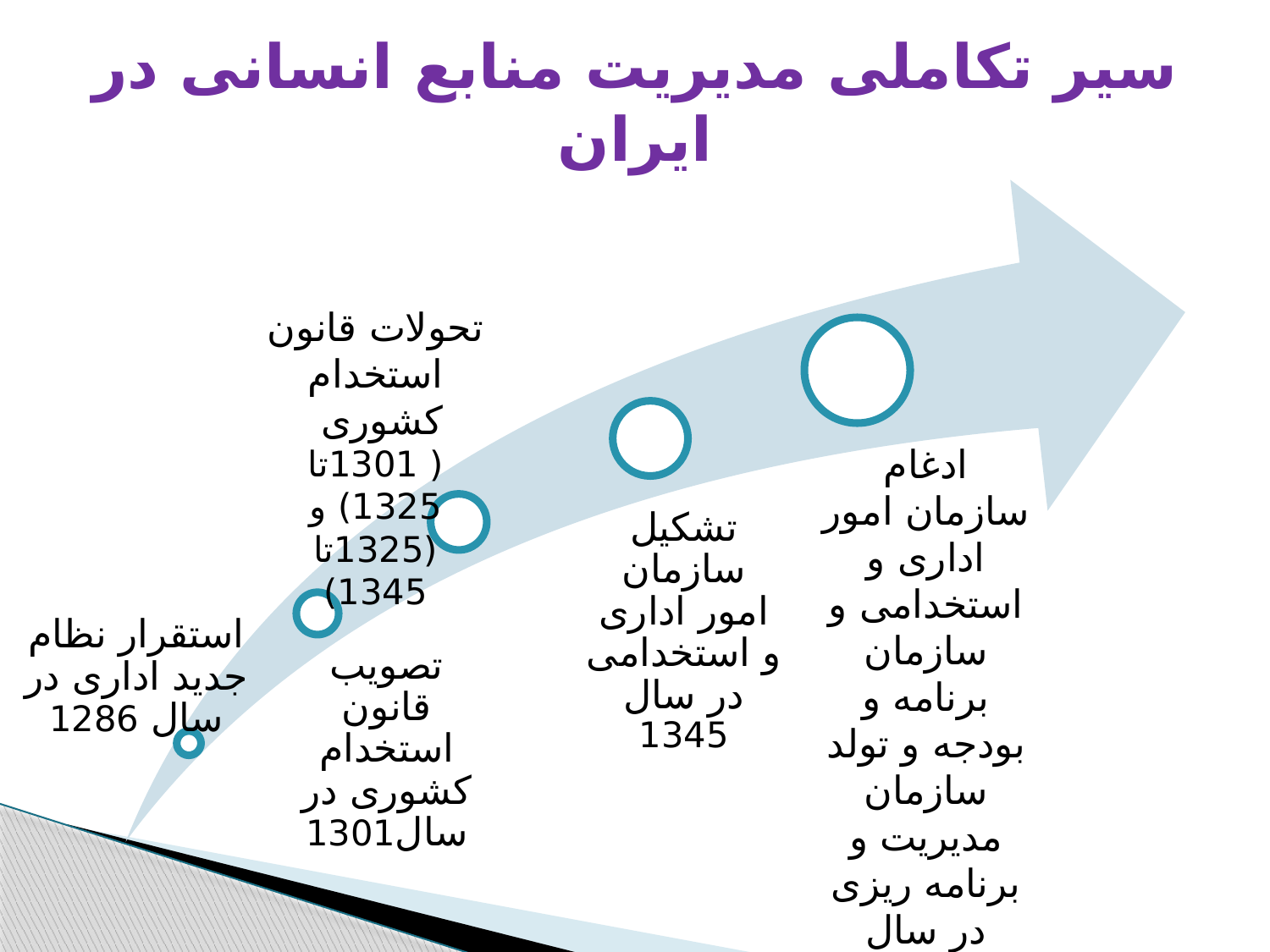

# سیر تکاملی مدیریت منابع انسانی در ایران

تشکیل سازمان امور اداری و استخدامی در سال 1345

تحولات قانون استخدام کشوری  ( 1301تا 1325) و
(1325تا 1345)

ادغام سازمان امور اداری و استخدامی و سازمان برنامه و بودجه و تولد سازمان مدیریت و برنامه ریزی در سال 1379

تصویب قانون استخدام کشوری در سال1301

استقرار نظام جدید اداری در سال 1286